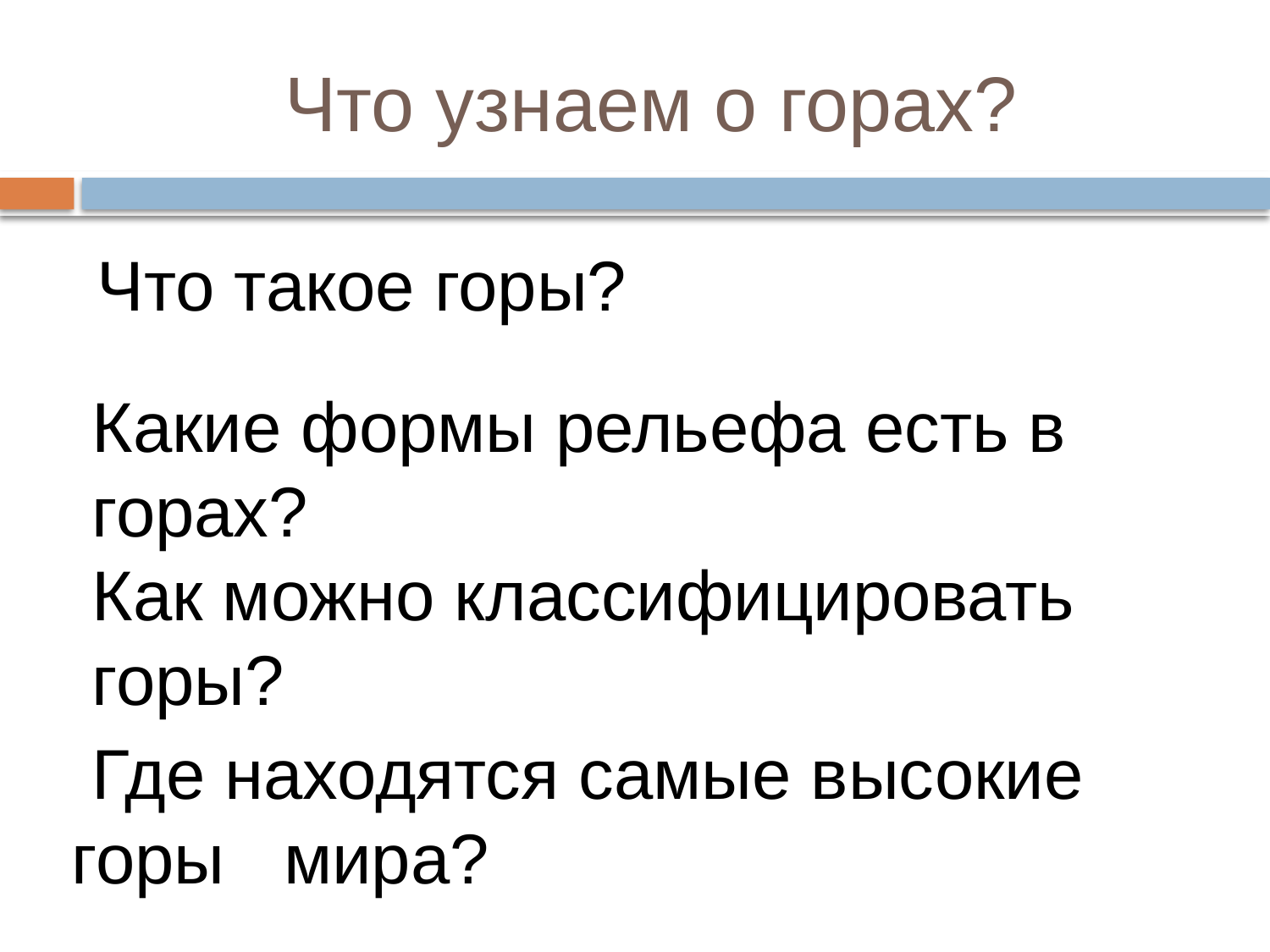

# Что узнаем о горах?

Что такое горы?
Какие формы рельефа есть в горах?
Как можно классифицировать горы?
 Где находятся самые высокие горы   мира?